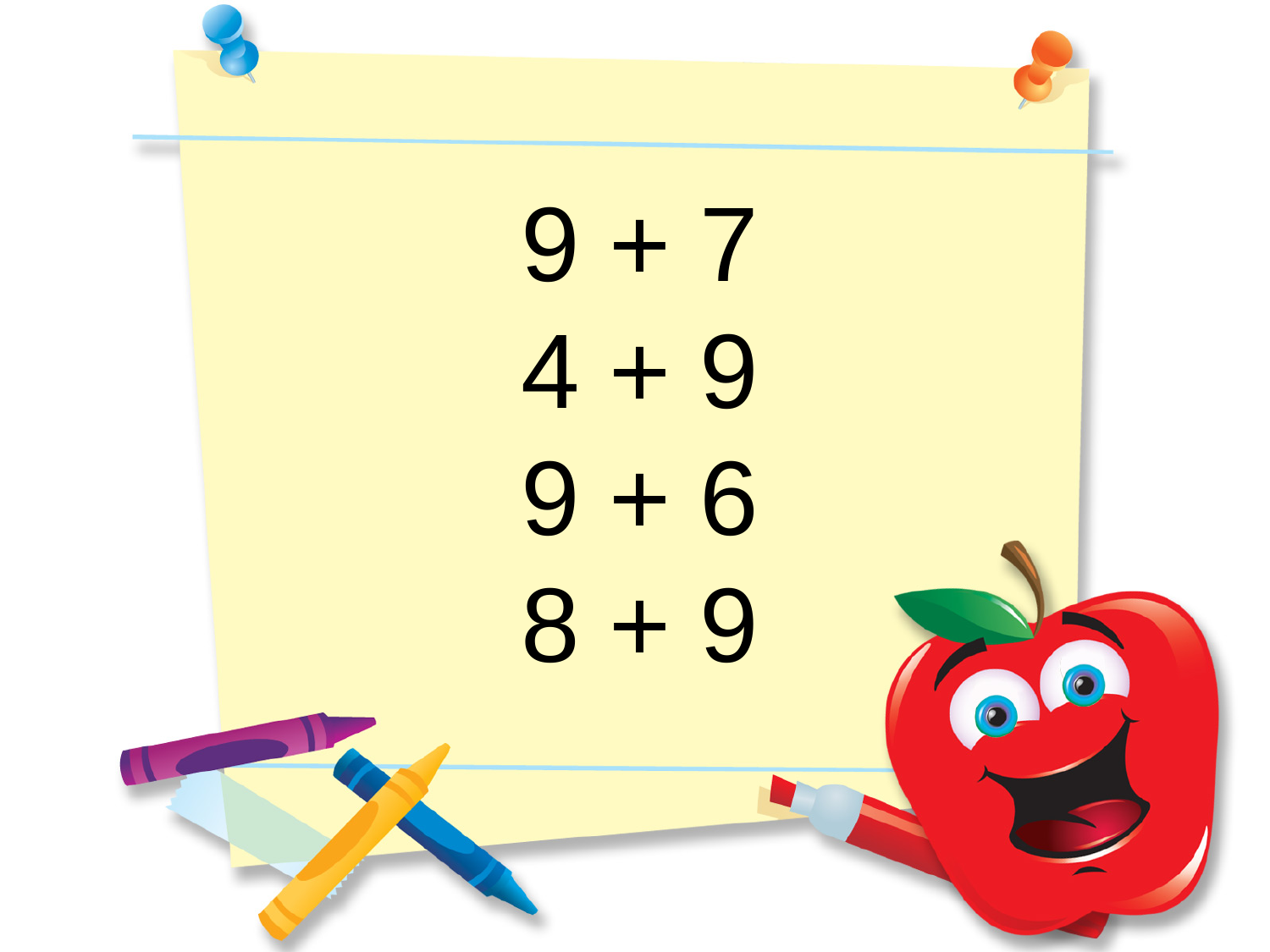

9 + 7
4 + 9
9 + 6
8 + 9